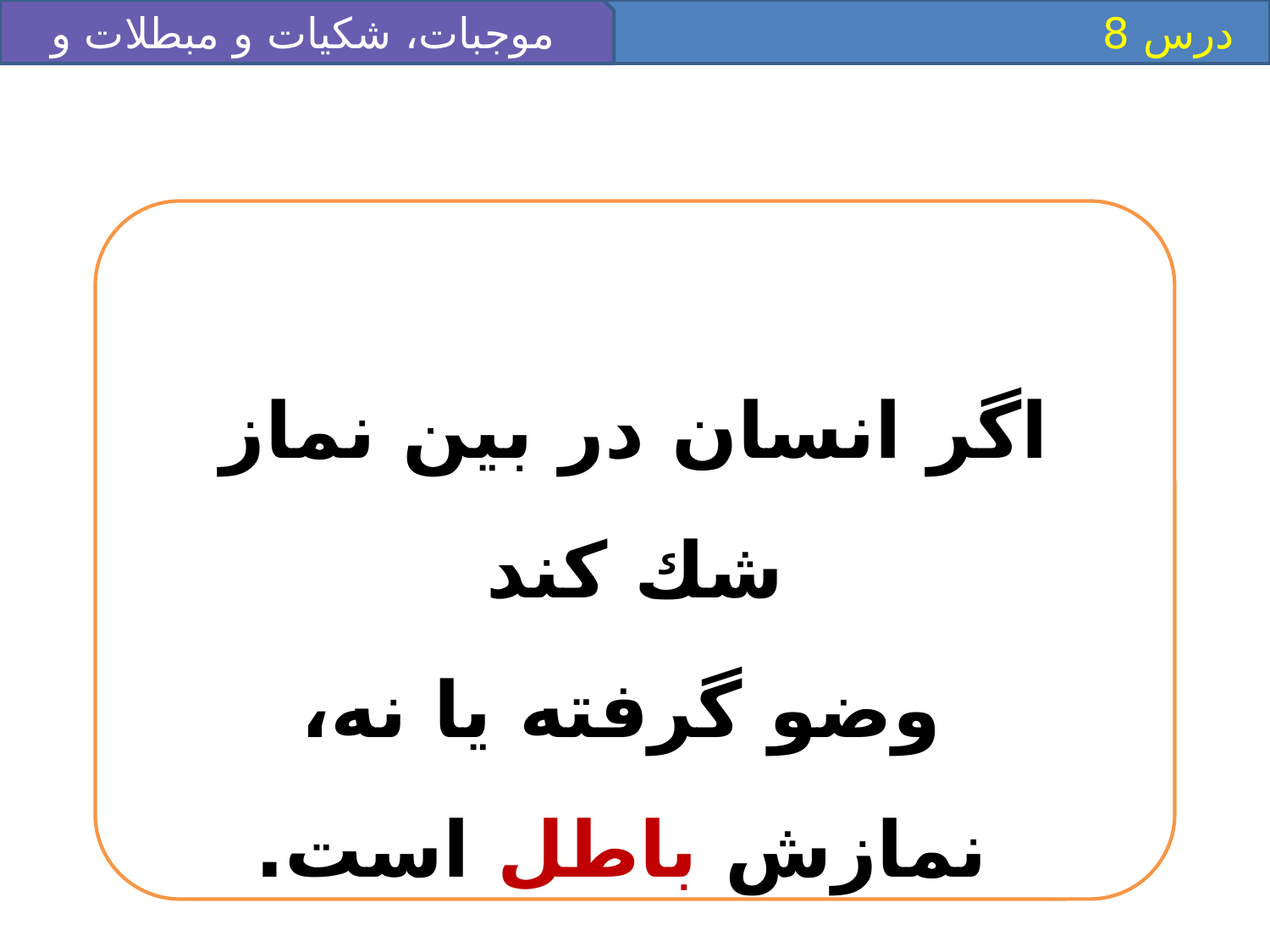

موجبات، شکيات و مبطلات و ضو
 درس 8

اگر انسان در بين نماز شك كند
 وضو گرفته يا نه،
 نمازش باطل است.